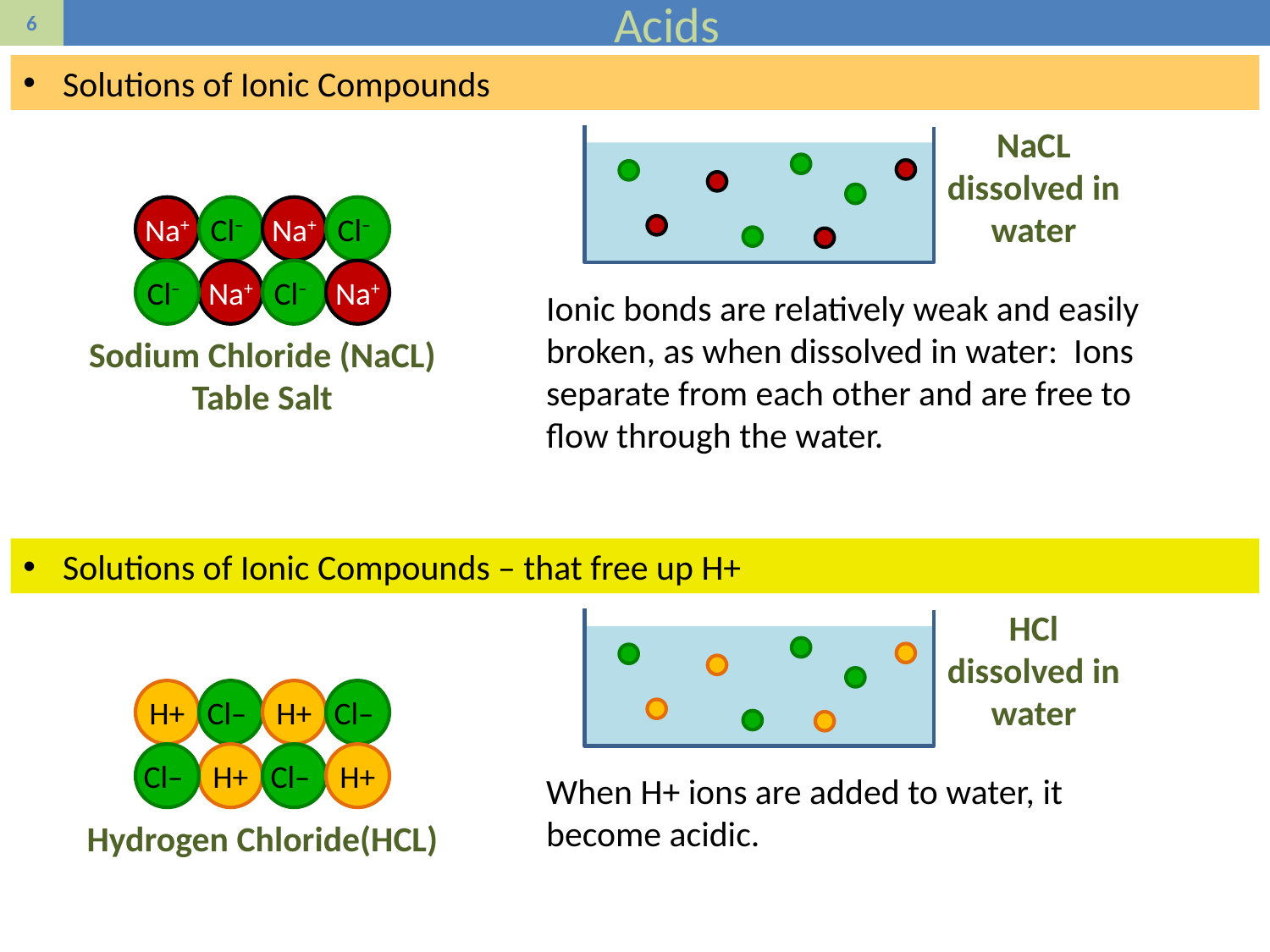

# Acids
Solutions of Ionic Compounds
NaCL dissolved in water

Na+
Cl–
Na+
Cl–
Cl–
Na+
Cl–
Na+
Ionic bonds are relatively weak and easily broken, as when dissolved in water:  Ions separate from each other and are free to flow through the water.
Sodium Chloride (NaCL)
Table Salt
Solutions of Ionic Compounds – that free up H+
HCl dissolved in water

H+
Cl–
H+
Cl–
Cl–
H+
Cl–
H+
When H+ ions are added to water, it become acidic.
Hydrogen Chloride(HCL)